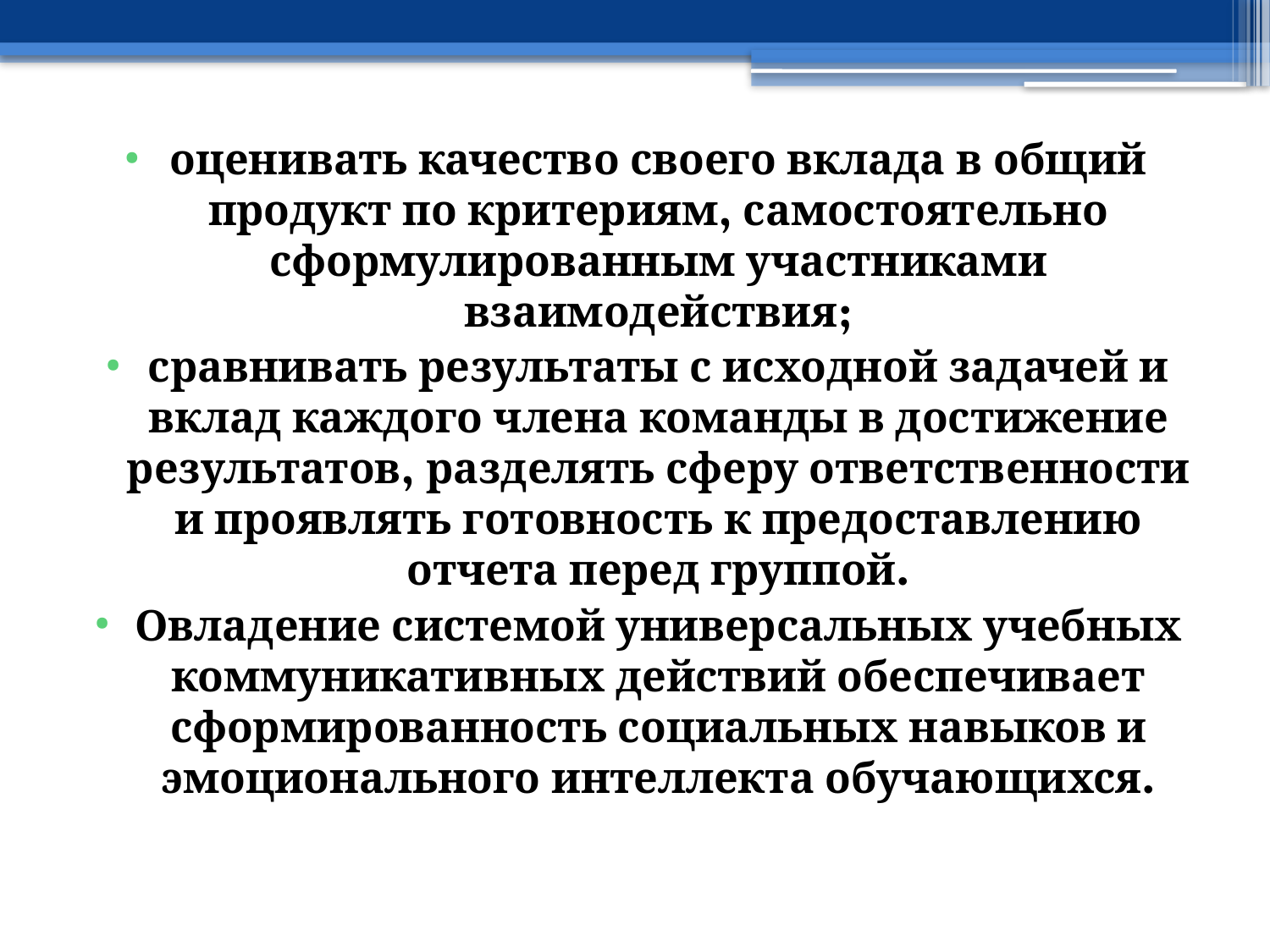

оценивать качество своего вклада в общий продукт по критериям, самостоятельно сформулированным участниками взаимодействия;
сравнивать результаты с исходной задачей и вклад каждого члена команды в достижение результатов, разделять сферу ответственности и проявлять готовность к предоставлению отчета перед группой.
Овладение системой универсальных учебных коммуникативных действий обеспечивает сформированность социальных навыков и эмоционального интеллекта обучающихся.

#